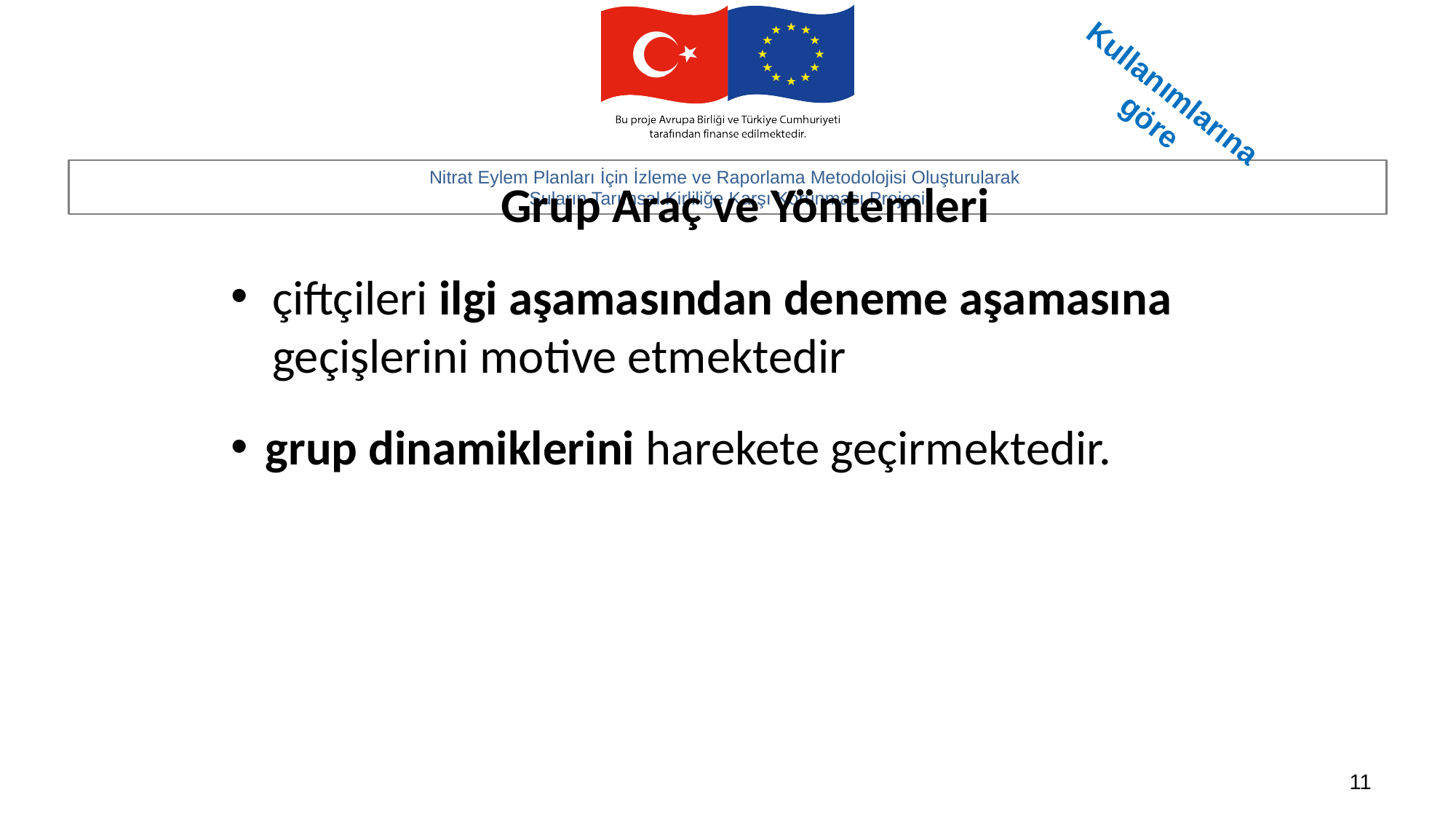

Kullanımlarına göre
	Grup Araç ve Yöntemleri
çiftçileri ilgi aşamasından deneme aşamasına geçişlerini motive etmektedir
grup dinamiklerini harekete geçirmektedir.
11